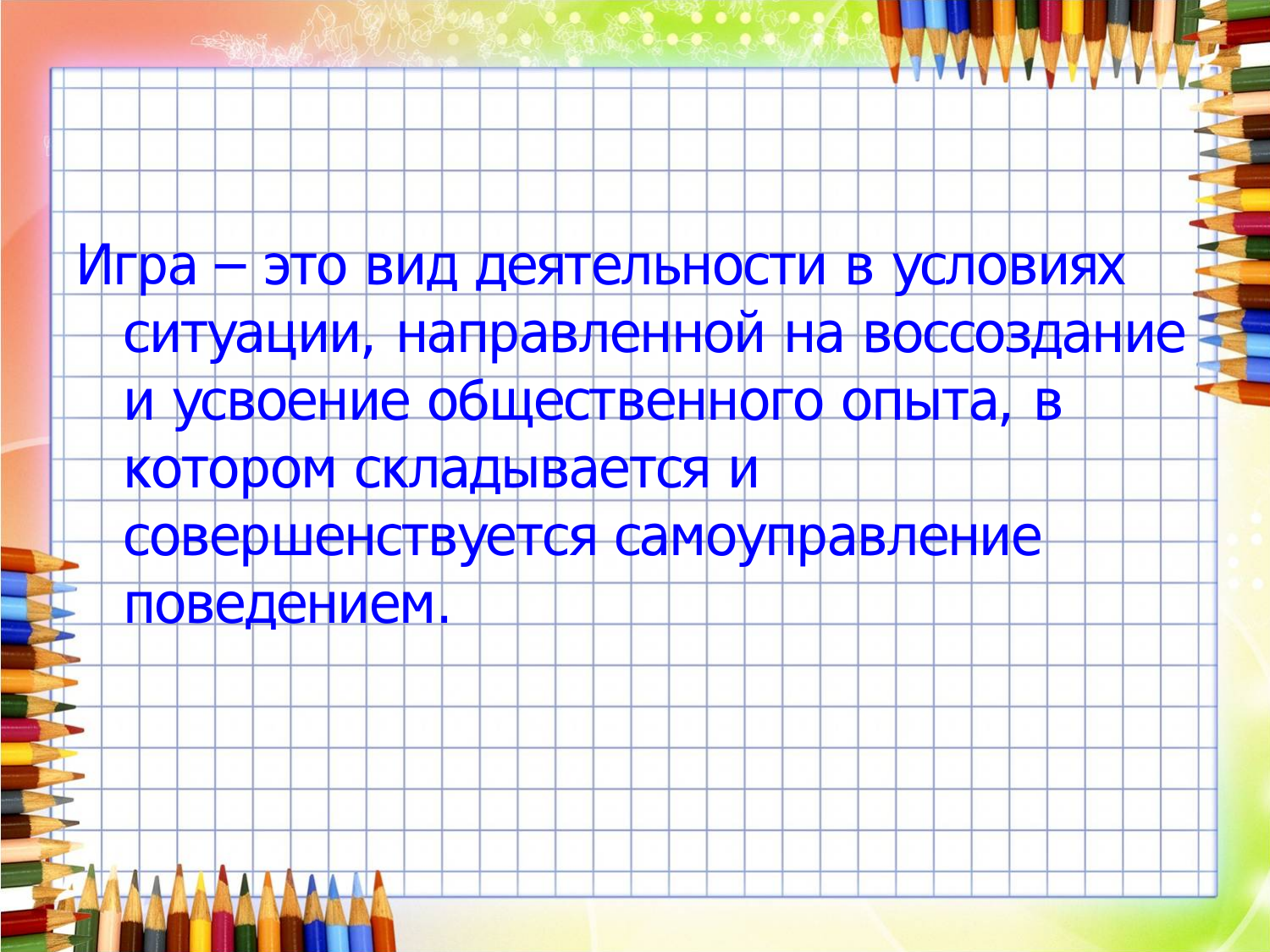

#
Игра – это вид деятельности в условиях ситуации, направленной на воссоздание и усвоение общественного опыта, в котором складывается и совершенствуется самоуправление поведением.